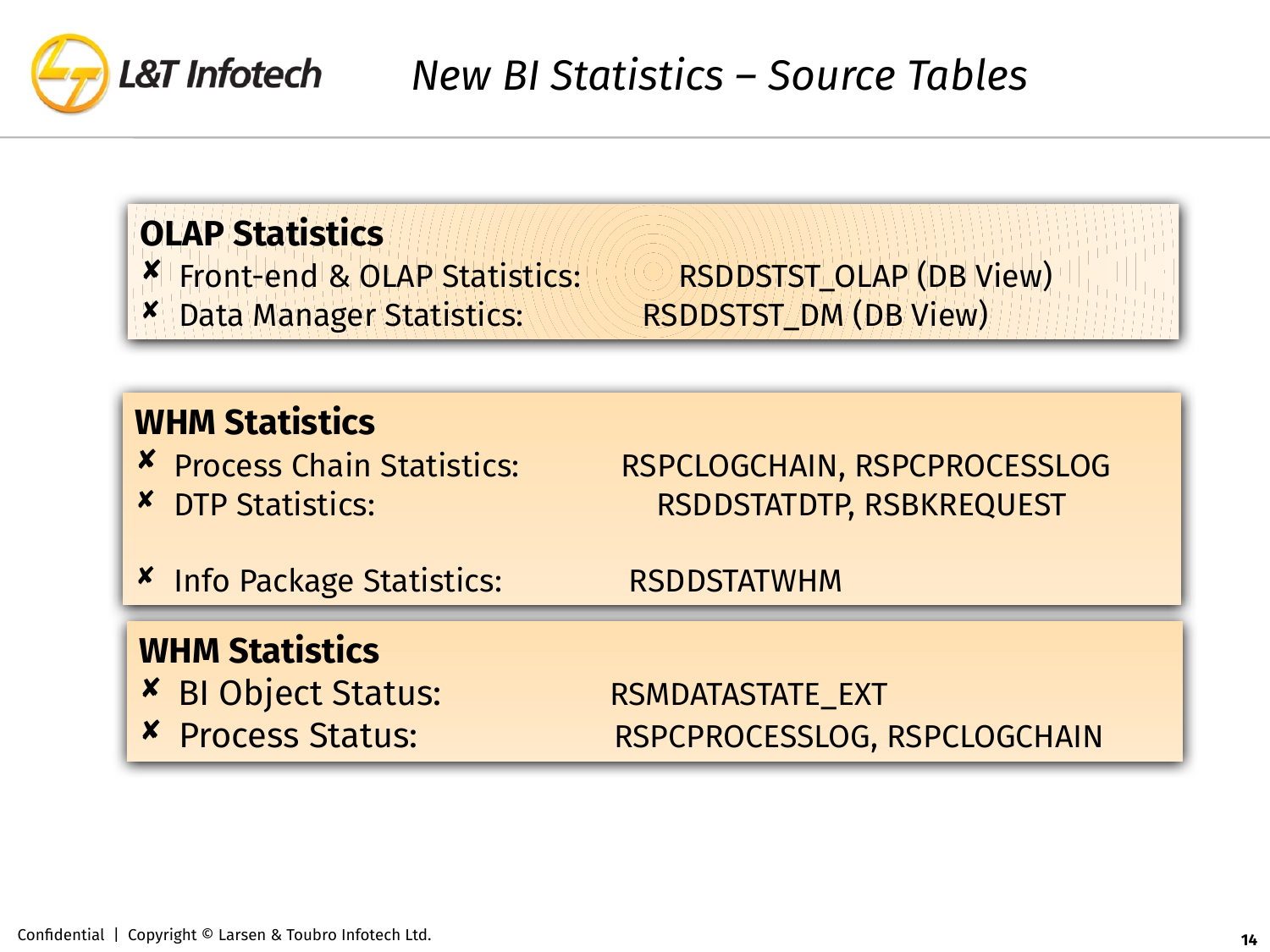

# New BI Statistics – Source Tables
OLAP Statistics
 Front-end & OLAP Statistics:   	RSDDSTST_OLAP (DB View)
 Data Manager Statistics:              RSDDSTST_DM (DB View)
WHM Statistics
 Process Chain Statistics:            RSPCLOGCHAIN, RSPCPROCESSLOG
 DTP Statistics:        	             RSDDSTATDTP, RSBKREQUEST
 Info Package Statistics:               RSDDSTATWHM
WHM Statistics
 BI Object Status:                  RSMDATASTATE_EXT
 Process Status:                     RSPCPROCESSLOG, RSPCLOGCHAIN
Confidential  |  Copyright © Larsen & Toubro Infotech Ltd.
14